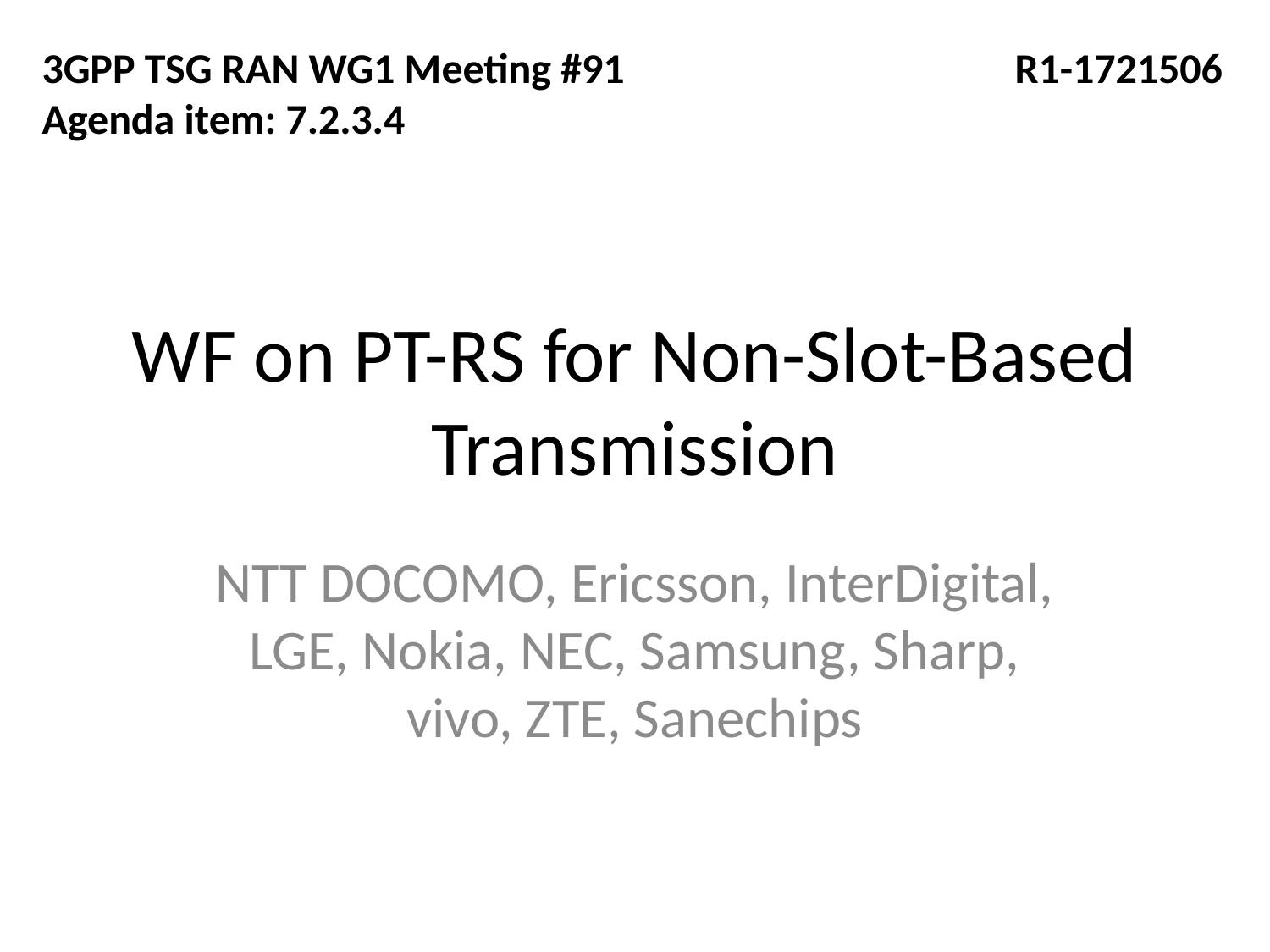

3GPP TSG RAN WG1 Meeting #91
Agenda item: 7.2.3.4
R1-1721506
# WF on PT-RS for Non-Slot-Based Transmission
NTT DOCOMO, Ericsson, InterDigital, LGE, Nokia, NEC, Samsung, Sharp, vivo, ZTE, Sanechips